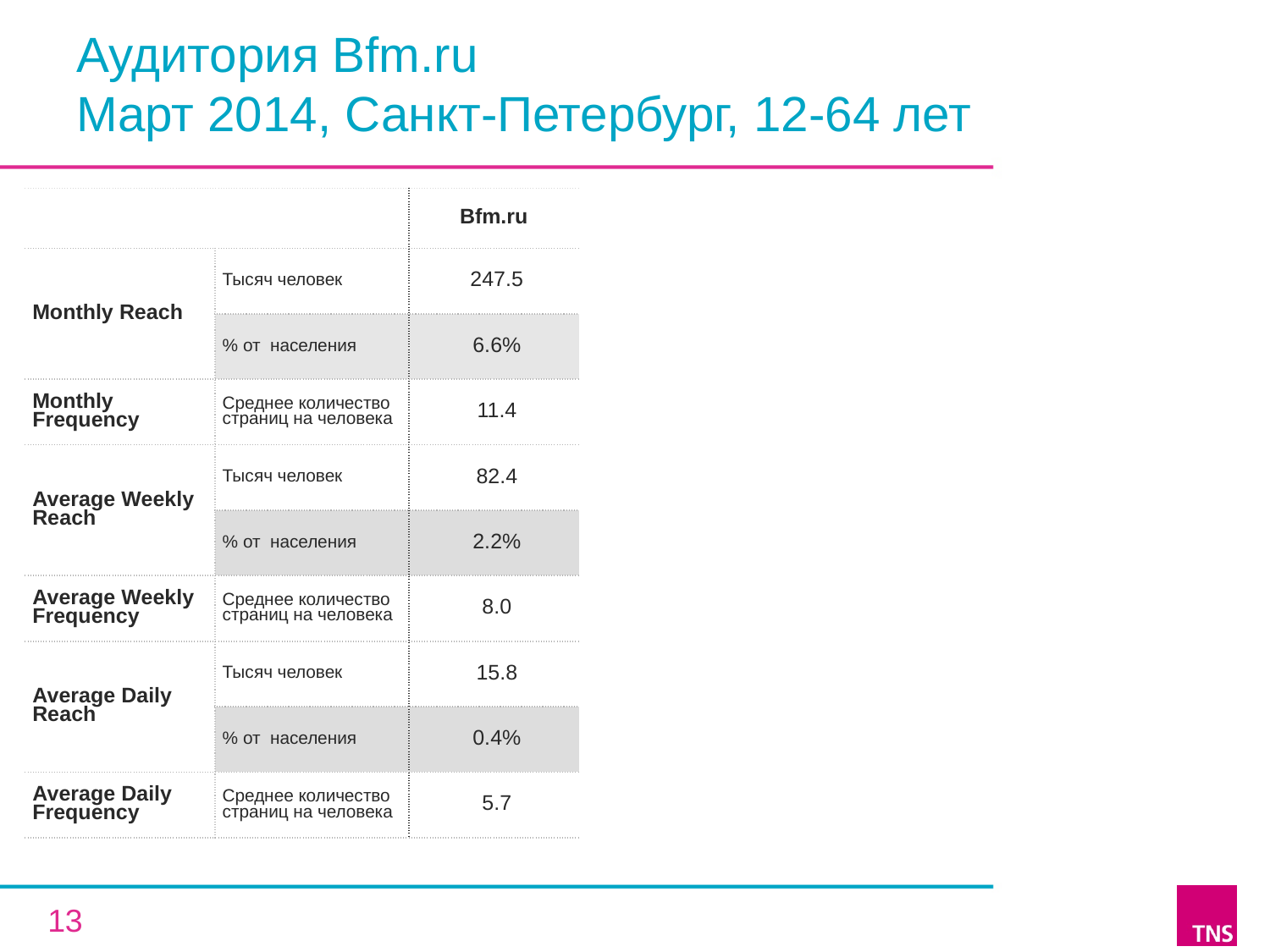

# Аудитория Bfm.ru Март 2014, Санкт-Петербург, 12-64 лет
|  |  | Bfm.ru |
| --- | --- | --- |
| Monthly Reach | Тысяч человек | 247.5 |
|  | % от населения | 6.6% |
| Monthly Frequency | Среднее количество страниц на человека | 11.4 |
| Average Weekly Reach | Тысяч человек | 82.4 |
|  | % от населения | 2.2% |
| Average Weekly Frequency | Среднее количество страниц на человека | 8.0 |
| Average Daily Reach | Тысяч человек | 15.8 |
|  | % от населения | 0.4% |
| Average Daily Frequency | Среднее количество страниц на человека | 5.7 |

13